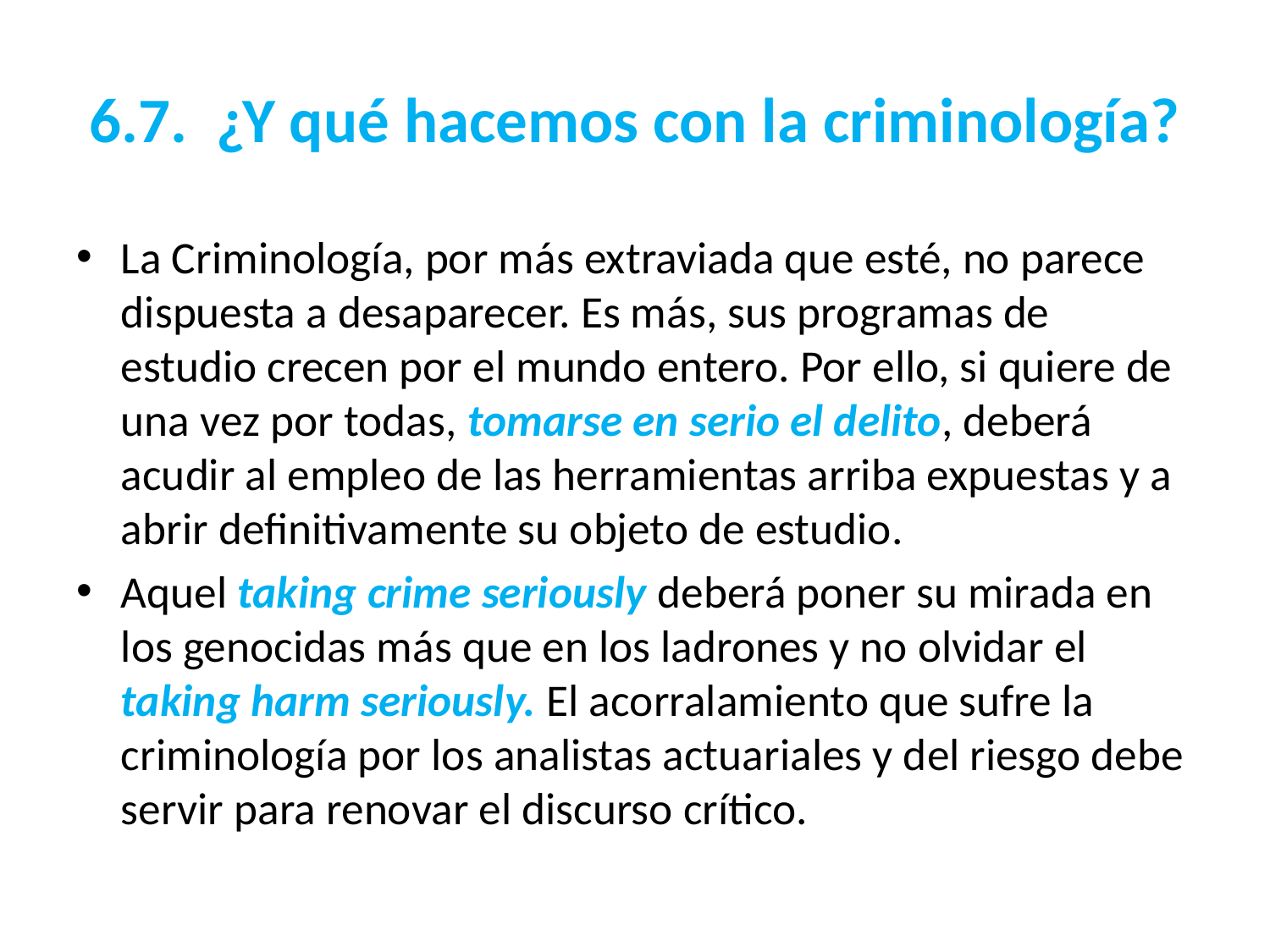

# 6.7.	¿Y qué hacemos con la criminología?
La Criminología, por más extraviada que esté, no parece dispuesta a desaparecer. Es más, sus programas de estudio crecen por el mundo entero. Por ello, si quiere de una vez por todas, tomarse en serio el delito, deberá acudir al empleo de las herramientas arriba expuestas y a abrir definitivamente su objeto de estudio.
Aquel taking crime seriously deberá poner su mirada en los genocidas más que en los ladrones y no olvidar el taking harm seriously. El acorralamiento que sufre la criminología por los analistas actuariales y del riesgo debe servir para renovar el discurso crítico.